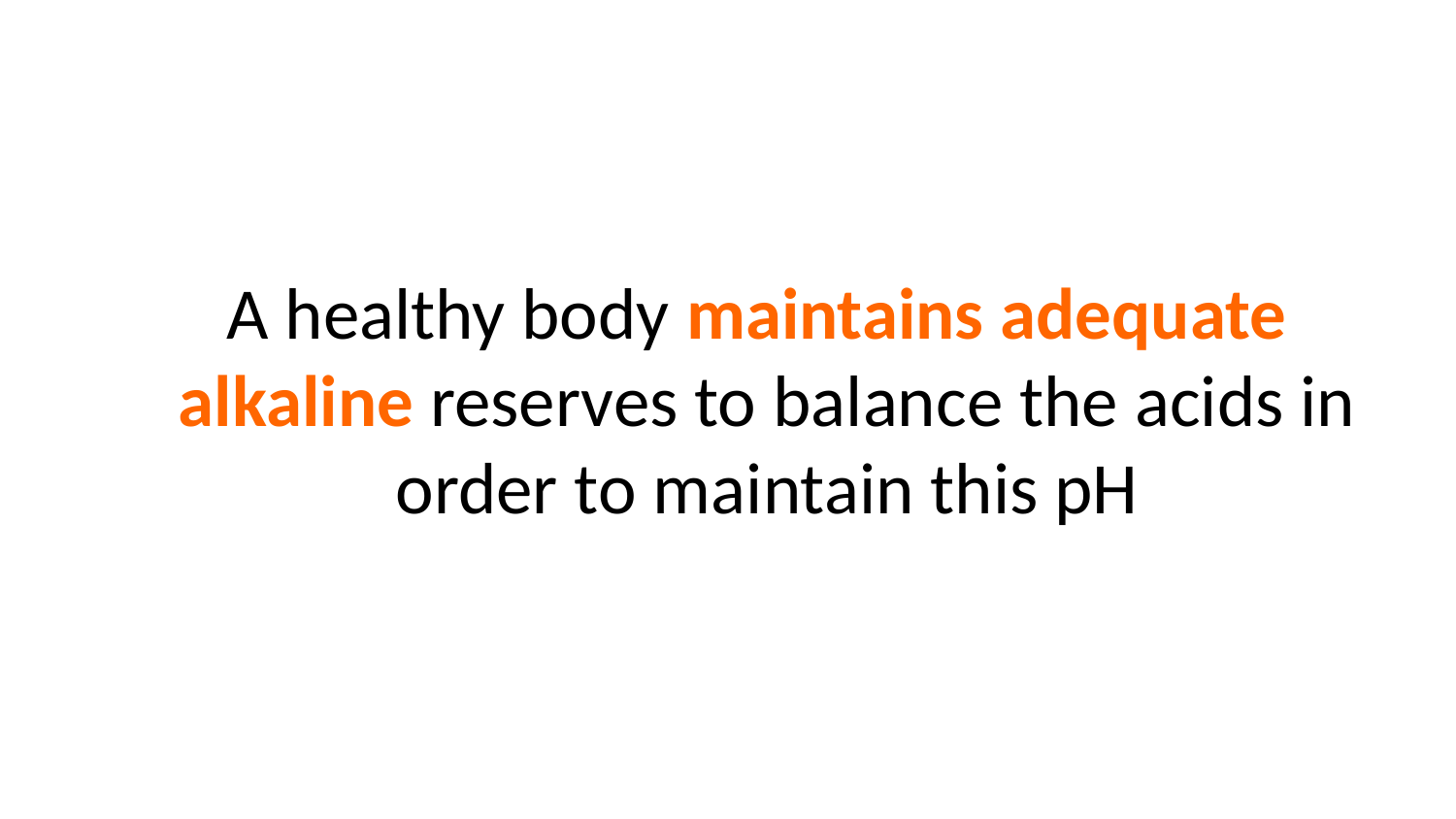

A healthy body maintains adequate alkaline reserves to balance the acids in order to maintain this pH